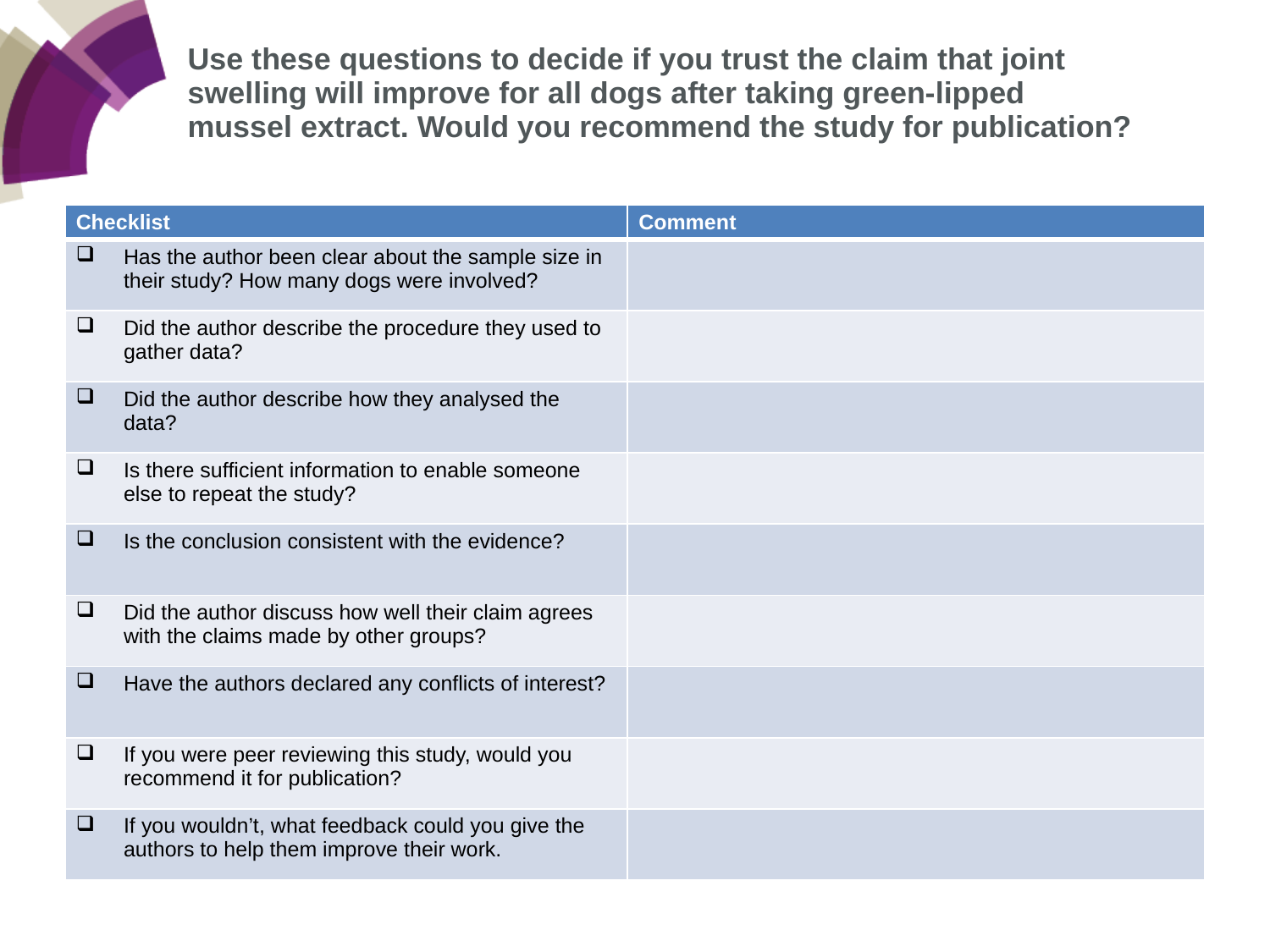

Use these questions to decide if you trust the claim that joint swelling will improve for all dogs after taking green-lipped mussel extract. Would you recommend the study for publication?
| Checklist | Comment |
| --- | --- |
| Has the author been clear about the sample size in their study? How many dogs were involved? |  |
| Did the author describe the procedure they used to gather data? |  |
| Did the author describe how they analysed the data? |  |
| Is there sufficient information to enable someone else to repeat the study? |  |
| Is the conclusion consistent with the evidence? |  |
| Did the author discuss how well their claim agrees with the claims made by other groups? |  |
| Have the authors declared any conflicts of interest? |  |
| If you were peer reviewing this study, would you recommend it for publication? |  |
| If you wouldn’t, what feedback could you give the authors to help them improve their work. |  |